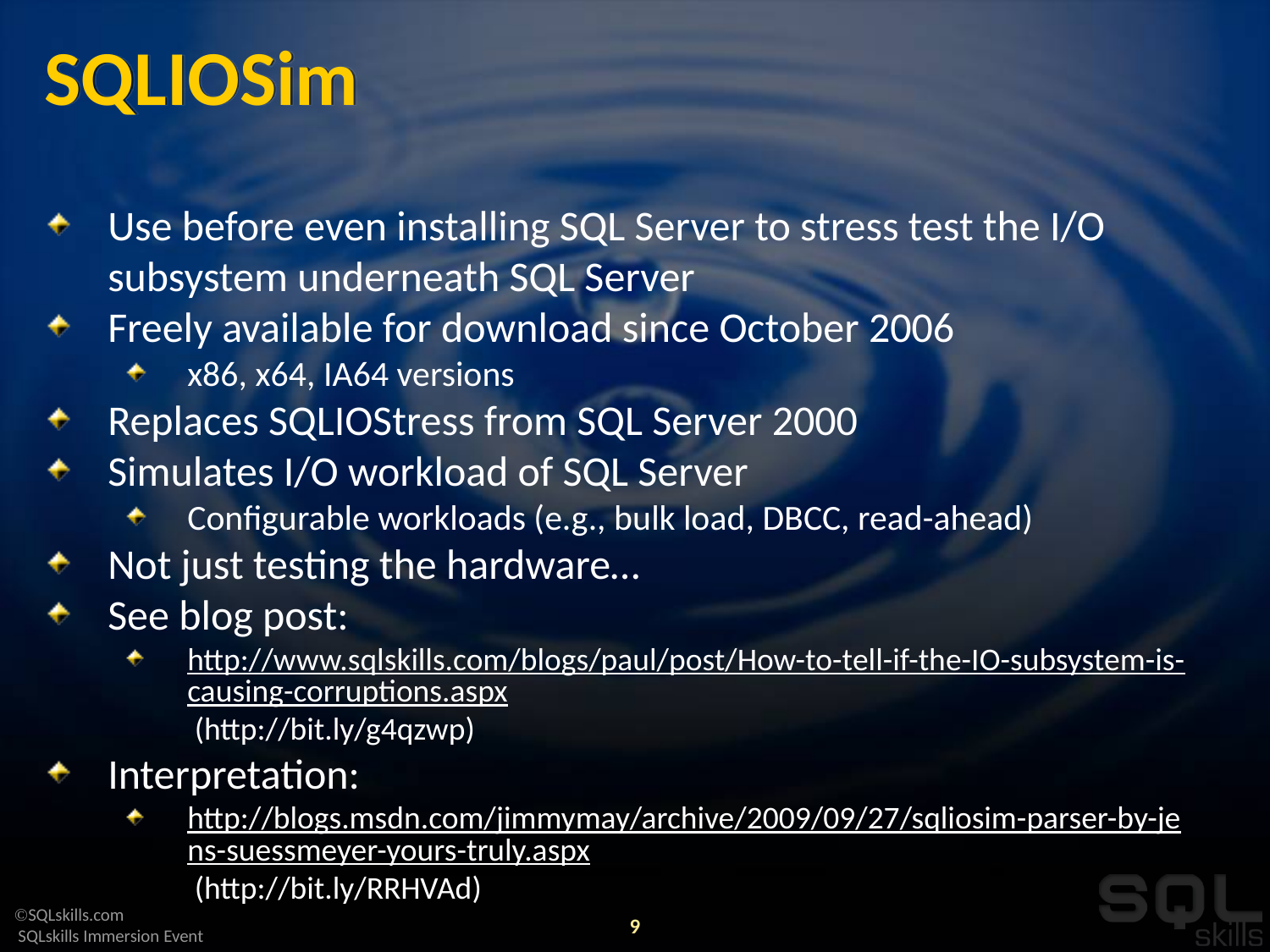

# SQLIOSim
Use before even installing SQL Server to stress test the I/O subsystem underneath SQL Server
Freely available for download since October 2006
x86, x64, IA64 versions
Replaces SQLIOStress from SQL Server 2000
Simulates I/O workload of SQL Server
Configurable workloads (e.g., bulk load, DBCC, read-ahead)
Not just testing the hardware…
See blog post:
http://www.sqlskills.com/blogs/paul/post/How-to-tell-if-the-IO-subsystem-is-causing-corruptions.aspx (http://bit.ly/g4qzwp)
Interpretation:
http://blogs.msdn.com/jimmymay/archive/2009/09/27/sqliosim-parser-by-jens-suessmeyer-yours-truly.aspx (http://bit.ly/RRHVAd)

9